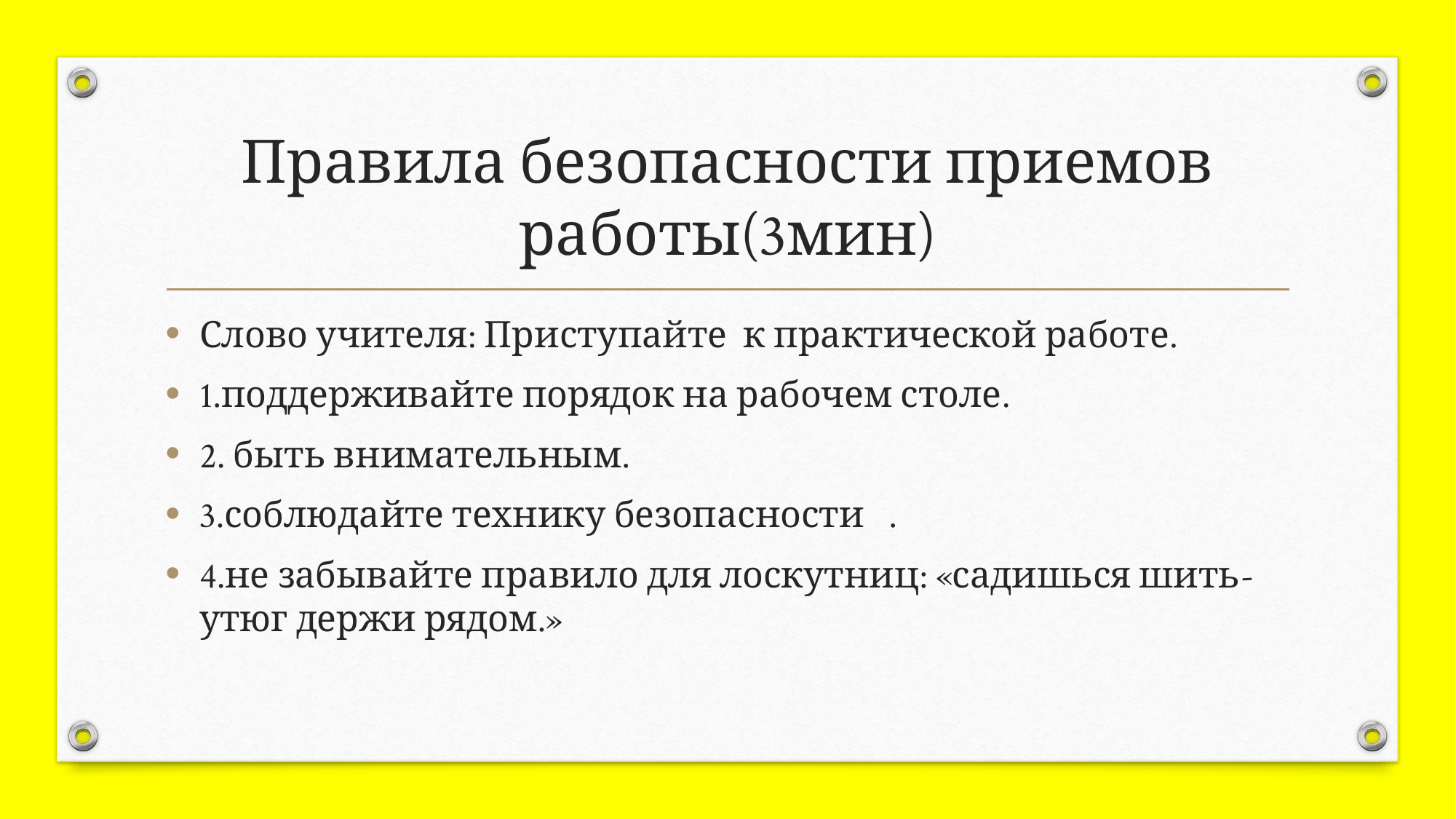

# Правила безопасности приемов работы(3мин)
Слово учителя: Приступайте  к практической работе.
1.поддерживайте порядок на рабочем столе.
2. быть внимательным.
3.соблюдайте технику безопасности   .
4.не забывайте правило для лоскутниц: «садишься шить- утюг держи рядом.»